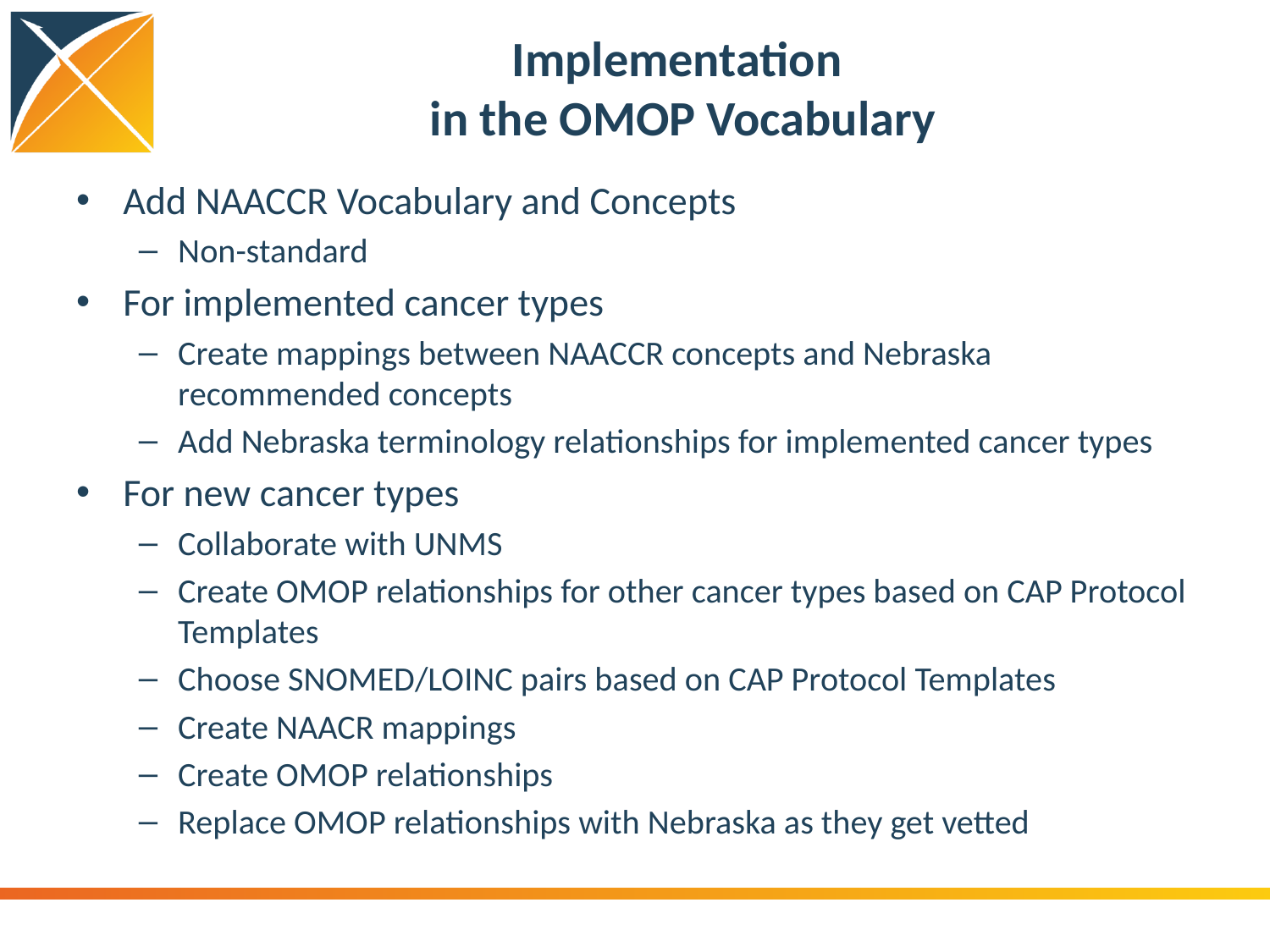

# Implementation in the OMOP Vocabulary
Add NAACCR Vocabulary and Concepts
Non-standard
For implemented cancer types
Create mappings between NAACCR concepts and Nebraska recommended concepts
Add Nebraska terminology relationships for implemented cancer types
For new cancer types
Collaborate with UNMS
Create OMOP relationships for other cancer types based on CAP Protocol Templates
Choose SNOMED/LOINC pairs based on CAP Protocol Templates
Create NAACR mappings
Create OMOP relationships
Replace OMOP relationships with Nebraska as they get vetted